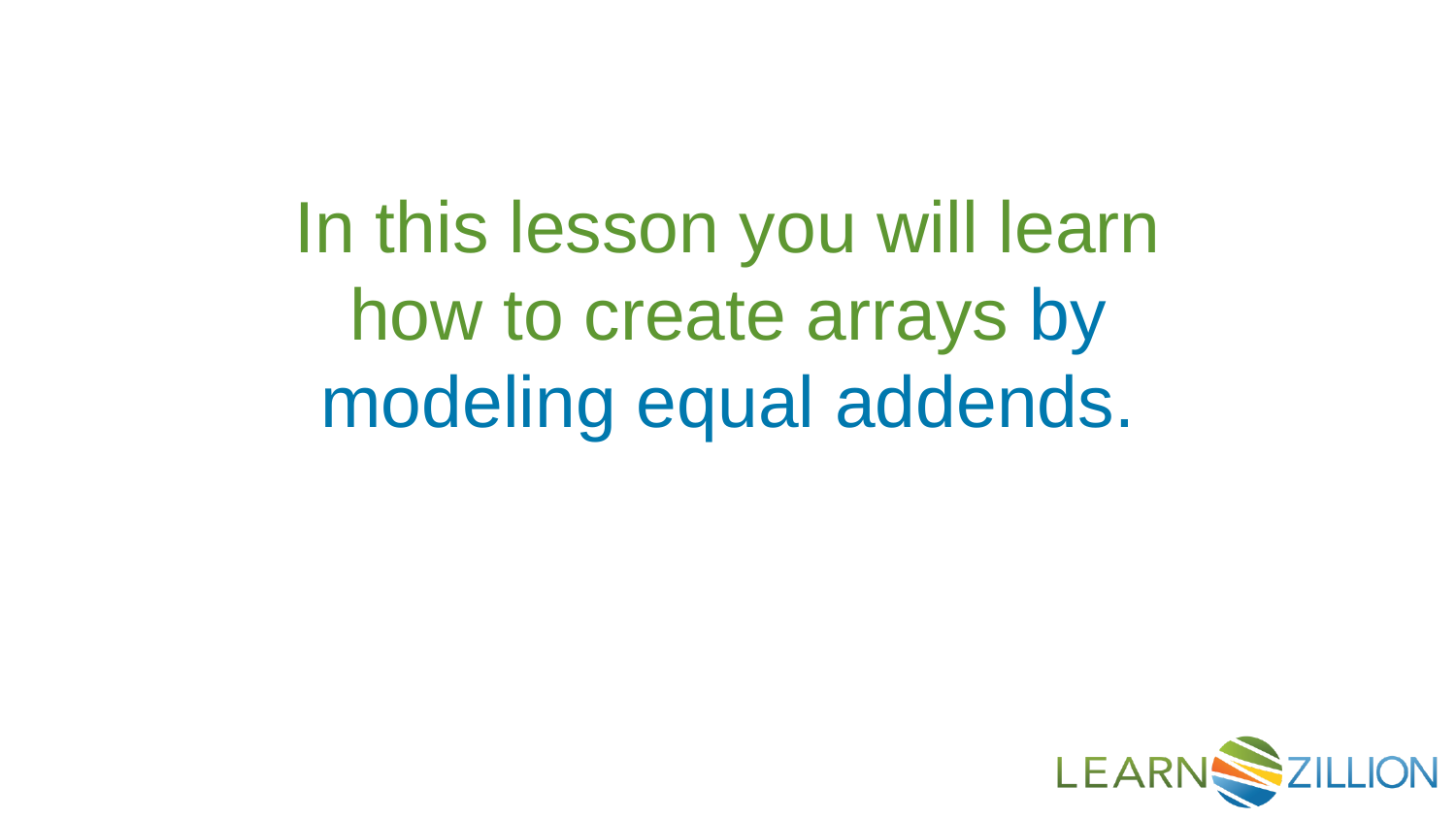

In this lesson you will learn how to create arrays by modeling equal addends.